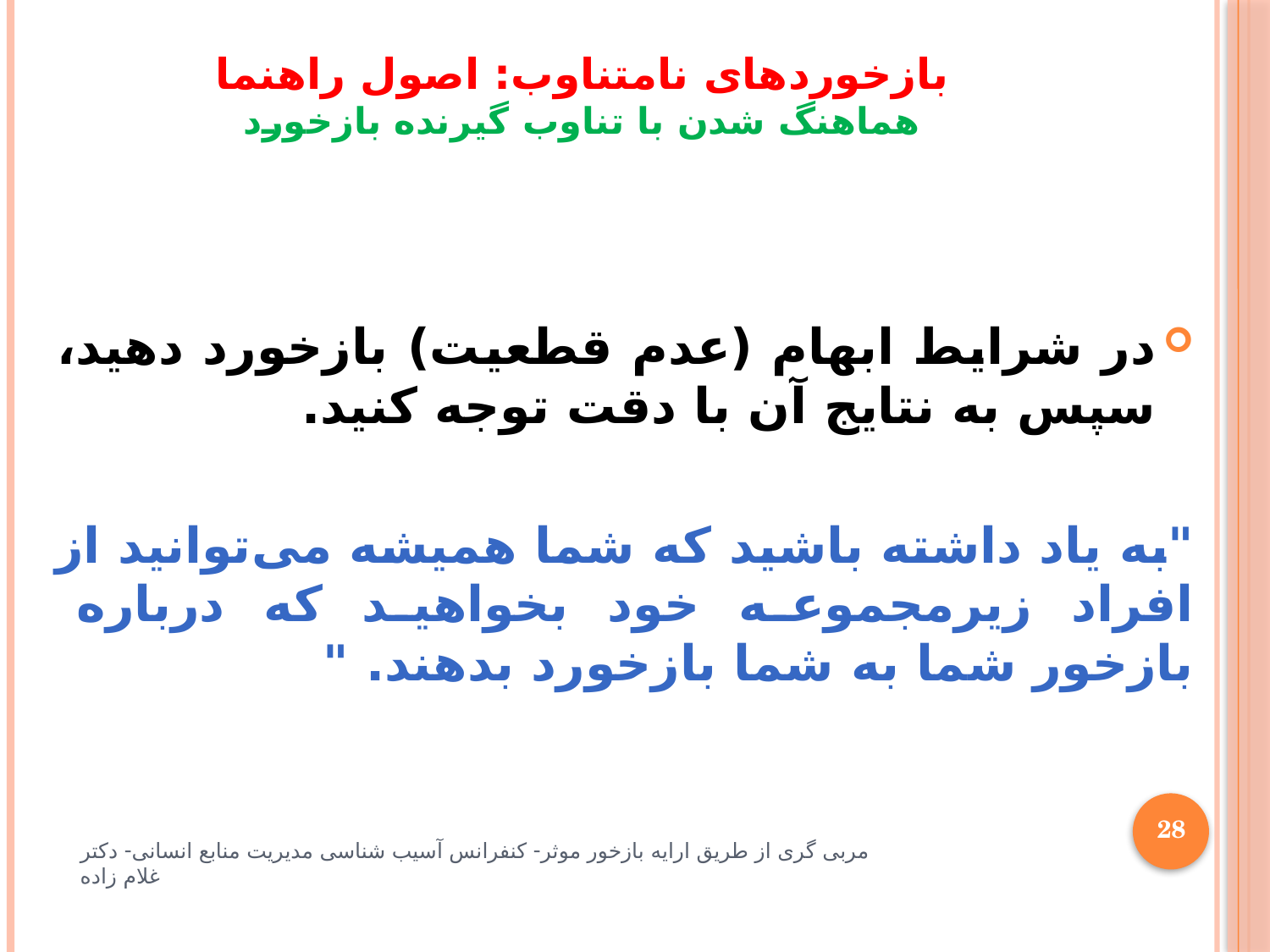

# بازخورد‌های نامتناوب: اصول راهنما هماهنگ شدن با تناوب گیرنده بازخورد

در شرایط ابهام (عدم قطعیت) بازخورد دهید، سپس به نتایج آن با دقت توجه کنید.

"به یاد داشته باشید که شما همیشه می‌‌توانید از افراد زیرمجموعه خود بخواهید که درباره بازخور شما به شما بازخورد بدهند. "
28
مربی گری از طریق ارایه بازخور موثر- کنفرانس آسیب شناسی مدیریت منابع انسانی- دکتر غلام زاده